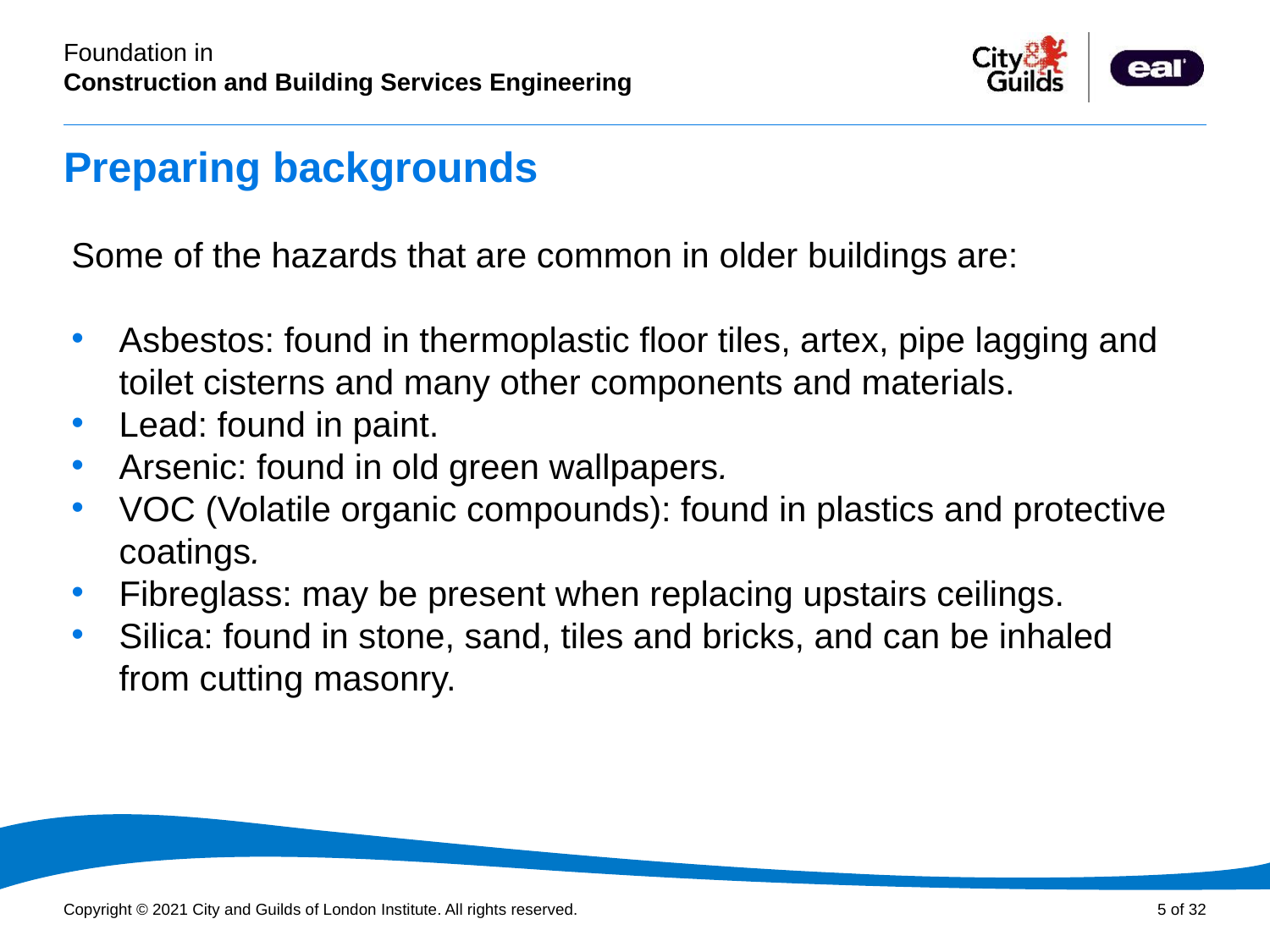

# Preparing backgrounds
Some of the hazards that are common in older buildings are:

Asbestos: found in thermoplastic floor tiles, artex, pipe lagging and toilet cisterns and many other components and materials.
Lead: found in paint.
Arsenic: found in old green wallpapers.
VOC (Volatile organic compounds): found in plastics and protective coatings.
Fibreglass: may be present when replacing upstairs ceilings.
Silica: found in stone, sand, tiles and bricks, and can be inhaled from cutting masonry.